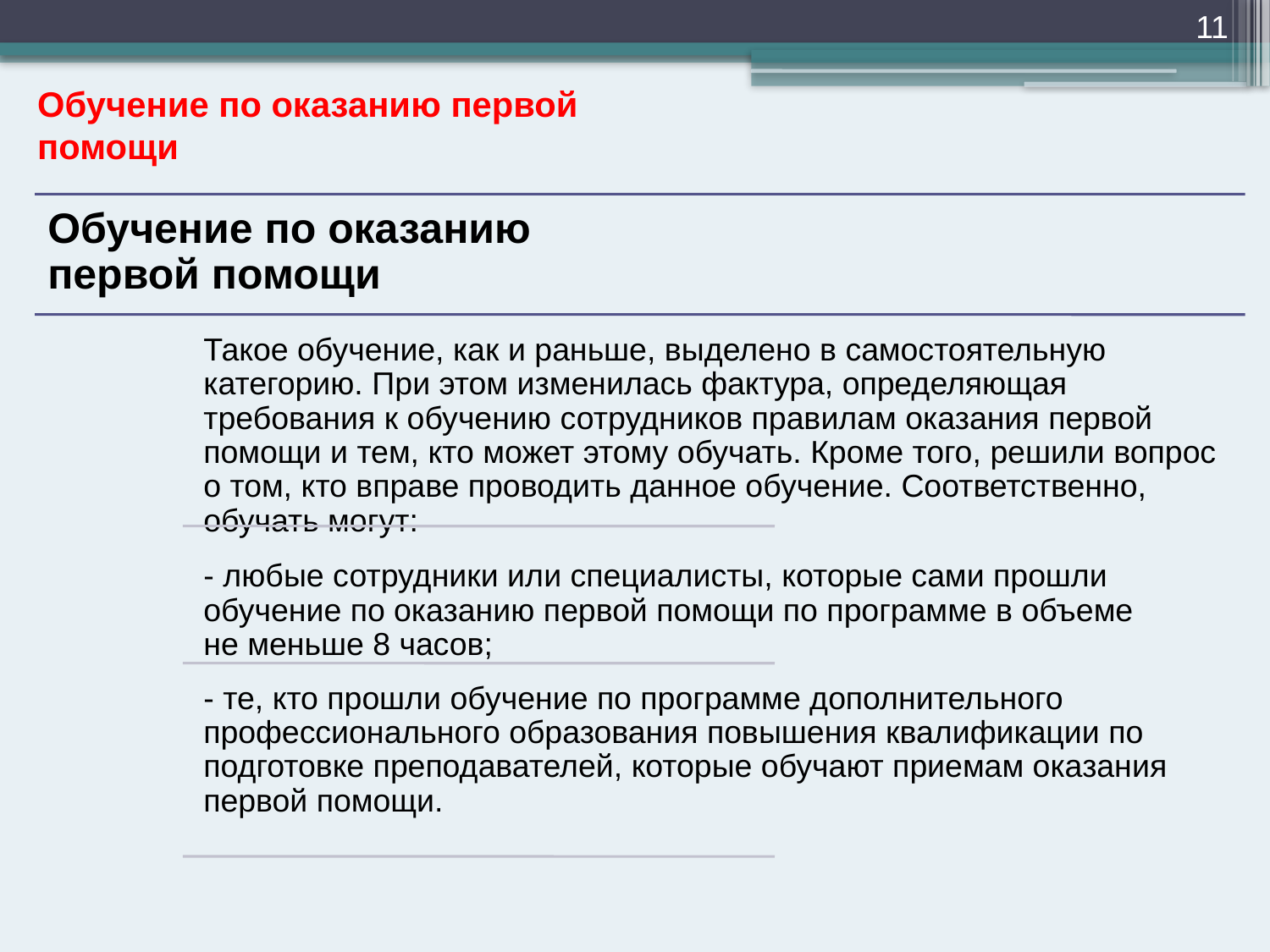

11
Обучение по оказанию первой помощи
Обучение по оказанию первой помощи

Такое обучение, как и раньше, выделено в самостоятельную категорию. При этом изменилась фактура, определяющая требования к обучению сотрудников правилам оказания первой помощи и тем, кто может этому обучать. Кроме того, решили вопрос о том, кто вправе проводить данное обучение. Соответственно, обучать могут:
- любые сотрудники или специалисты, которые сами прошли обучение по оказанию первой помощи по программе в объеме не меньше 8 часов;
- те, кто прошли обучение по программе дополнительного профессионального образования повышения квалификации по подготовке преподавателей, которые обучают приемам оказания первой помощи.